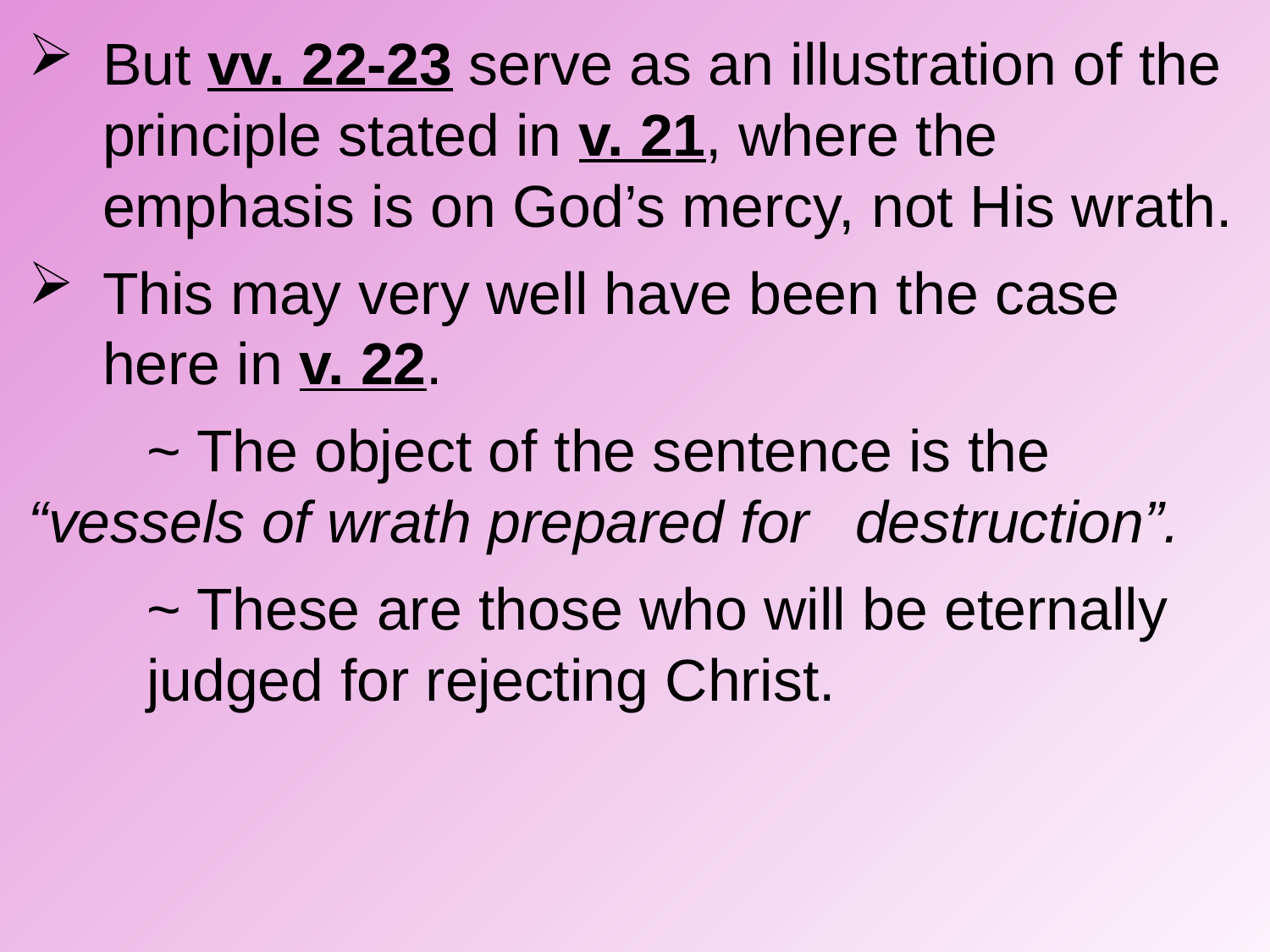

But vv. 22-23 serve as an illustration of the principle stated in v. 21, where the emphasis is on God’s mercy, not His wrath.
This may very well have been the case here in v. 22.
		~ The object of the sentence is the 						“vessels of wrath prepared for 							destruction”.
		~ These are those who will be eternally 						judged for rejecting Christ.